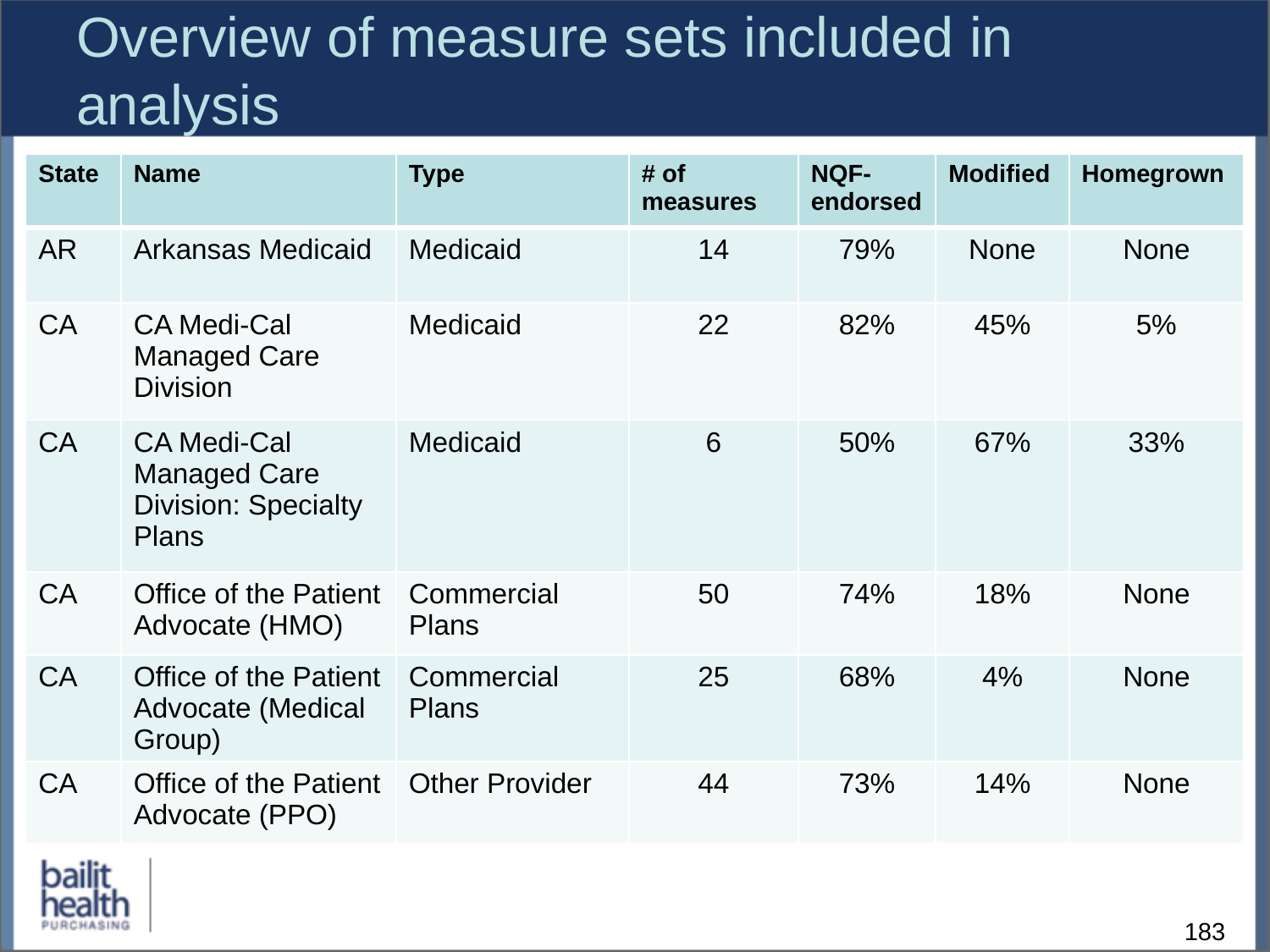

# Overview of measure sets included in analysis
| State | Name | Type | # of measures | NQF-endorsed | Modified | Homegrown |
| --- | --- | --- | --- | --- | --- | --- |
| AR | Arkansas Medicaid | Medicaid | 14 | 79% | None | None |
| CA | CA Medi-Cal Managed Care Division | Medicaid | 22 | 82% | 45% | 5% |
| CA | CA Medi-Cal Managed Care Division: Specialty Plans | Medicaid | 6 | 50% | 67% | 33% |
| CA | Office of the Patient Advocate (HMO) | Commercial Plans | 50 | 74% | 18% | None |
| CA | Office of the Patient Advocate (Medical Group) | Commercial Plans | 25 | 68% | 4% | None |
| CA | Office of the Patient Advocate (PPO) | Other Provider | 44 | 73% | 14% | None |
183